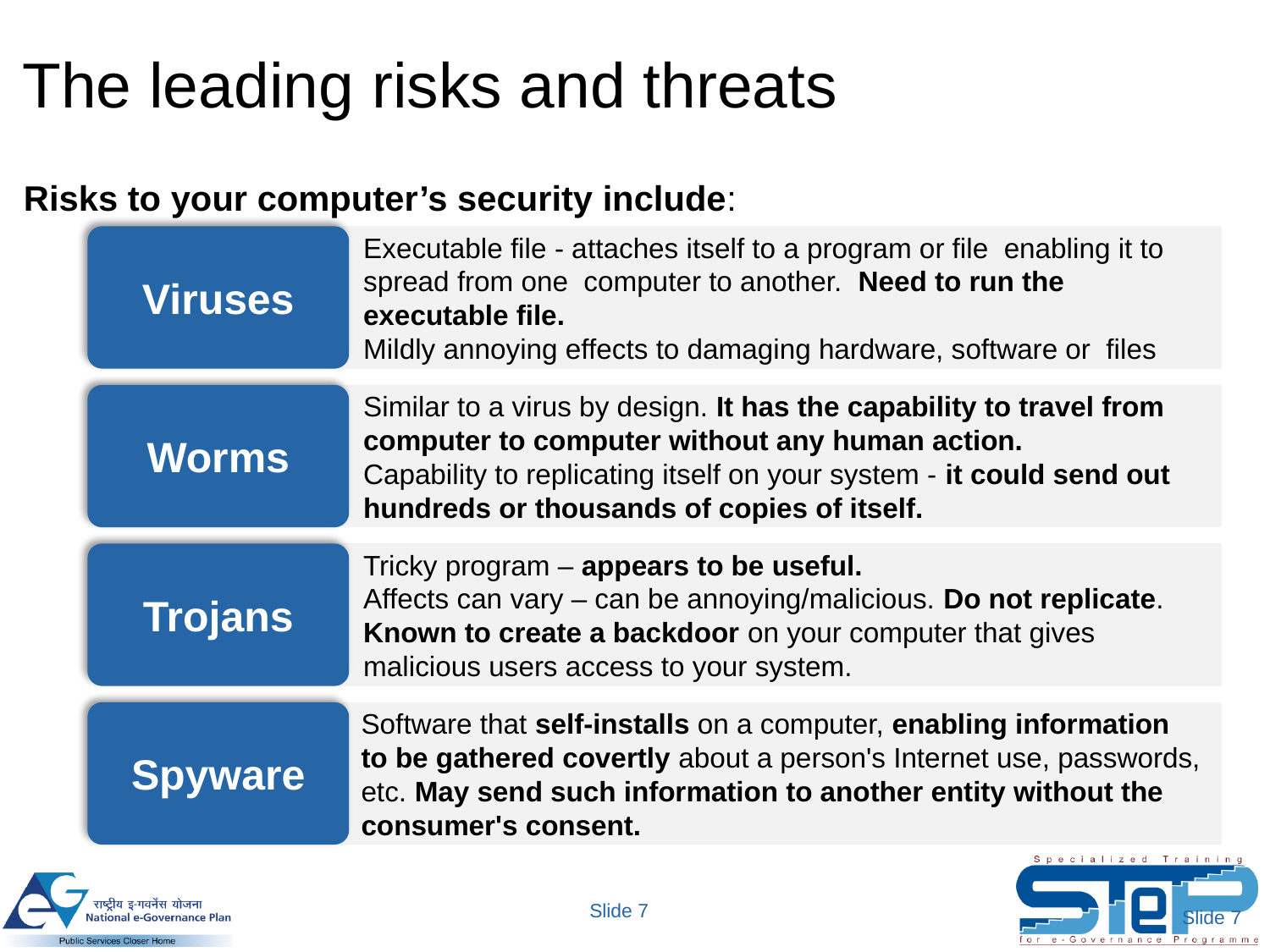

The leading risks and threats
Risks to your computer’s security include:
Viruses
   Executable file - attaches itself to a program or file  enabling it to
   spread from one  computer to another.  Need to run the
   executable file.
   Mildly annoying effects to damaging hardware, software or  files
Worms
   Similar to a virus by design. It has the capability to travel from
   computer to computer without any human action.
   Capability to replicating itself on your system - it could send out
   hundreds or thousands of copies of itself.
Trojans
   Tricky program – appears to be useful.
   Affects can vary – can be annoying/malicious. Do not replicate.
   Known to create a backdoor on your computer that gives
   malicious users access to your system.
Spyware
    Software that self-installs on a computer, enabling information
    to be gathered covertly about a person's Internet use, passwords,
    etc. May send such information to another entity without the
    consumer's consent.

Slide 7